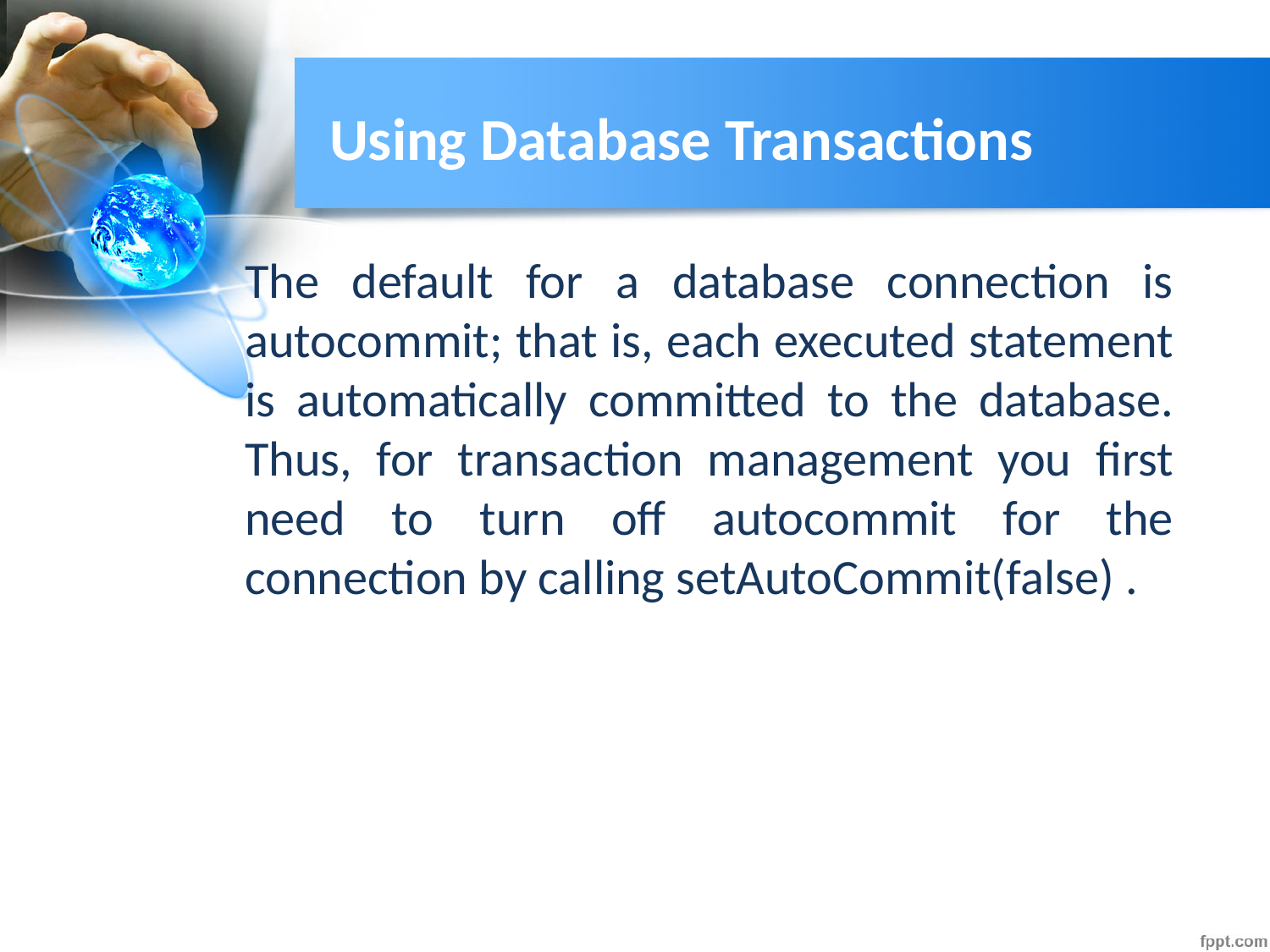

# Using Database Transactions
The default for a database connection is autocommit; that is, each executed statement is automatically committed to the database. Thus, for transaction management you first need to turn off autocommit for the connection by calling setAutoCommit(false) .